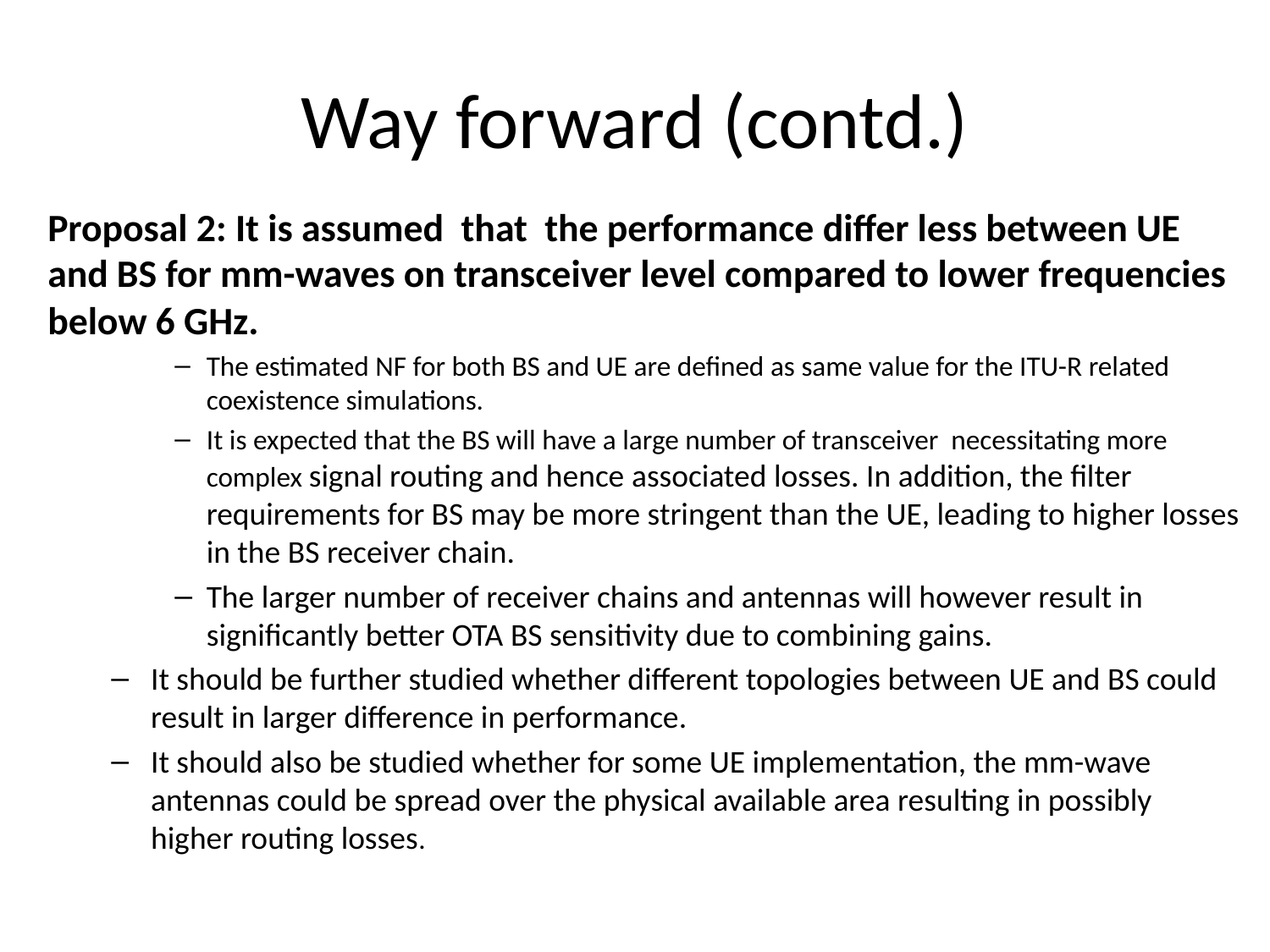

# Way forward (contd.)
Proposal 2: It is assumed  that  the performance differ less between UE and BS for mm-waves on transceiver level compared to lower frequencies below 6 GHz.
The estimated NF for both BS and UE are defined as same value for the ITU-R related coexistence simulations.
It is expected that the BS will have a large number of transceiver  necessitating more complex signal routing and hence associated losses. In addition, the filter requirements for BS may be more stringent than the UE, leading to higher losses in the BS receiver chain.
The larger number of receiver chains and antennas will however result in significantly better OTA BS sensitivity due to combining gains.
It should be further studied whether different topologies between UE and BS could result in larger difference in performance.
It should also be studied whether for some UE implementation, the mm-wave antennas could be spread over the physical available area resulting in possibly higher routing losses.